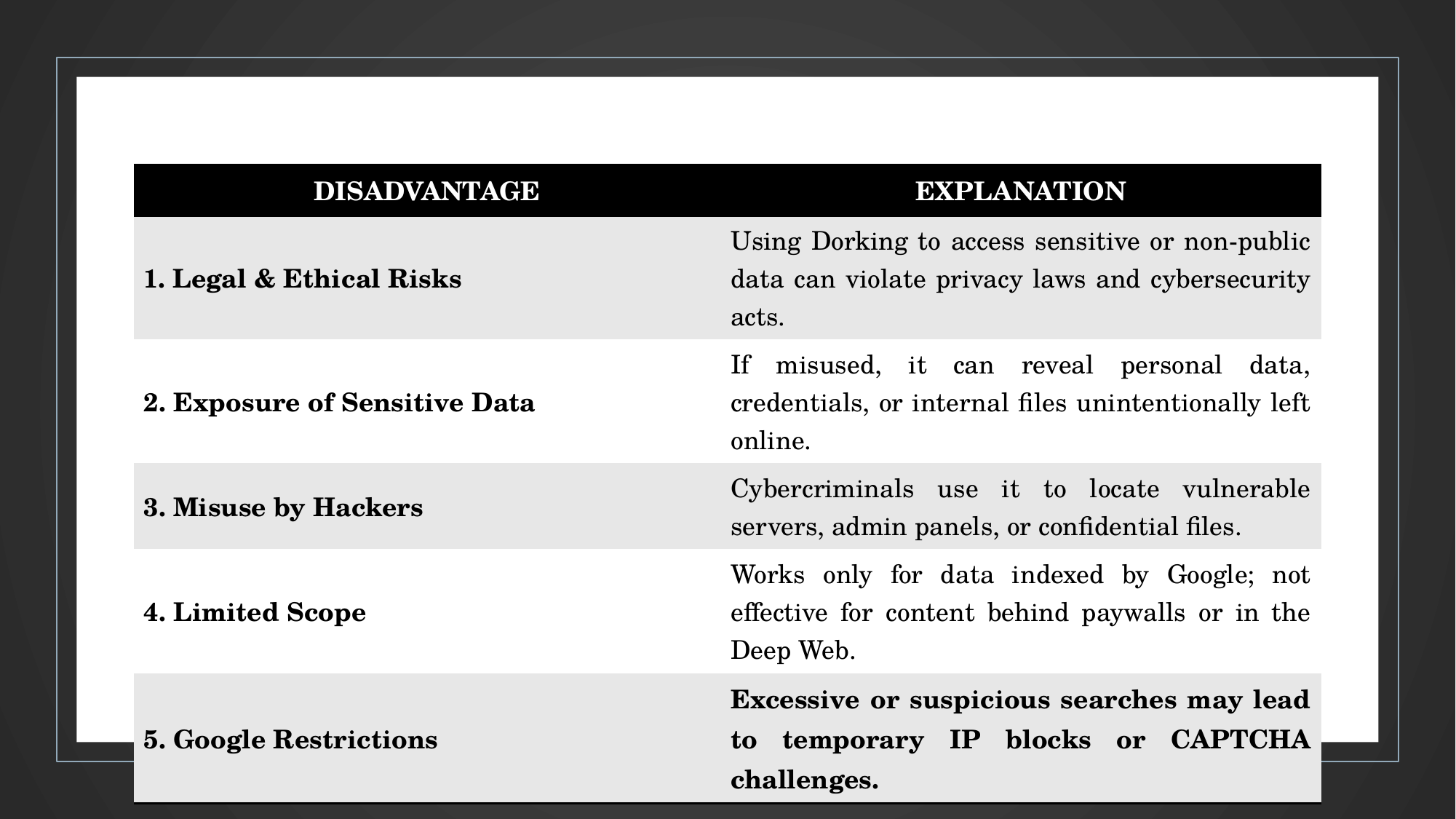

| DISADVANTAGE | EXPLANATION |
| --- | --- |
| 1. Legal & Ethical Risks | Using Dorking to access sensitive or non-public data can violate privacy laws and cybersecurity acts. |
| 2. Exposure of Sensitive Data | If misused, it can reveal personal data, credentials, or internal files unintentionally left online. |
| 3. Misuse by Hackers | Cybercriminals use it to locate vulnerable servers, admin panels, or confidential files. |
| 4. Limited Scope | Works only for data indexed by Google; not effective for content behind paywalls or in the Deep Web. |
| 5. Google Restrictions | Excessive or suspicious searches may lead to temporary IP blocks or CAPTCHA challenges. |